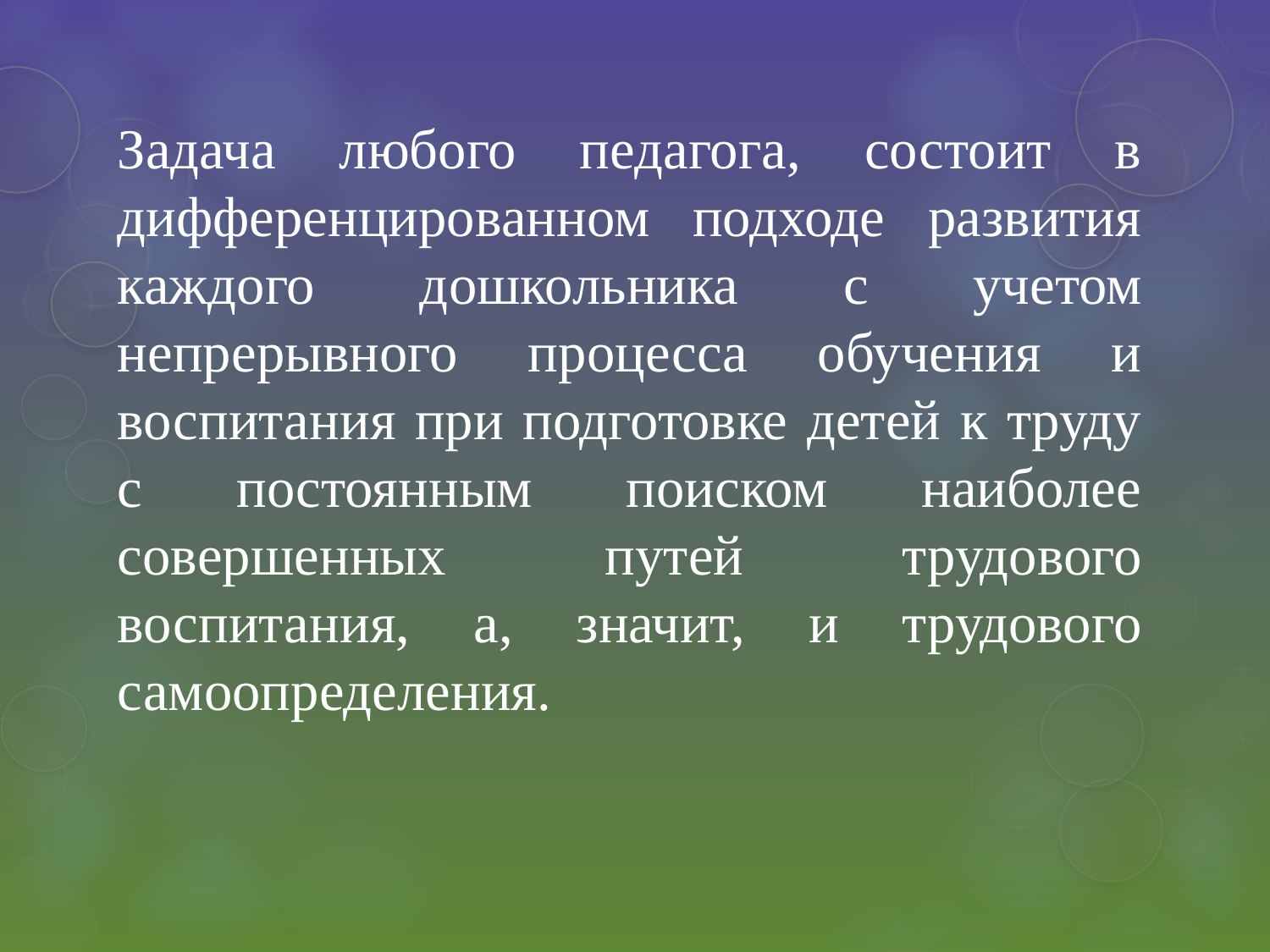

Задача любого педагога, состоит в дифференцированном подходе развития каждого дошкольника с учетом непрерывного процесса обучения и воспитания при подготовке детей к труду с постоянным поиском наиболее совершенных путей трудового воспитания, а, значит, и трудового самоопределения.